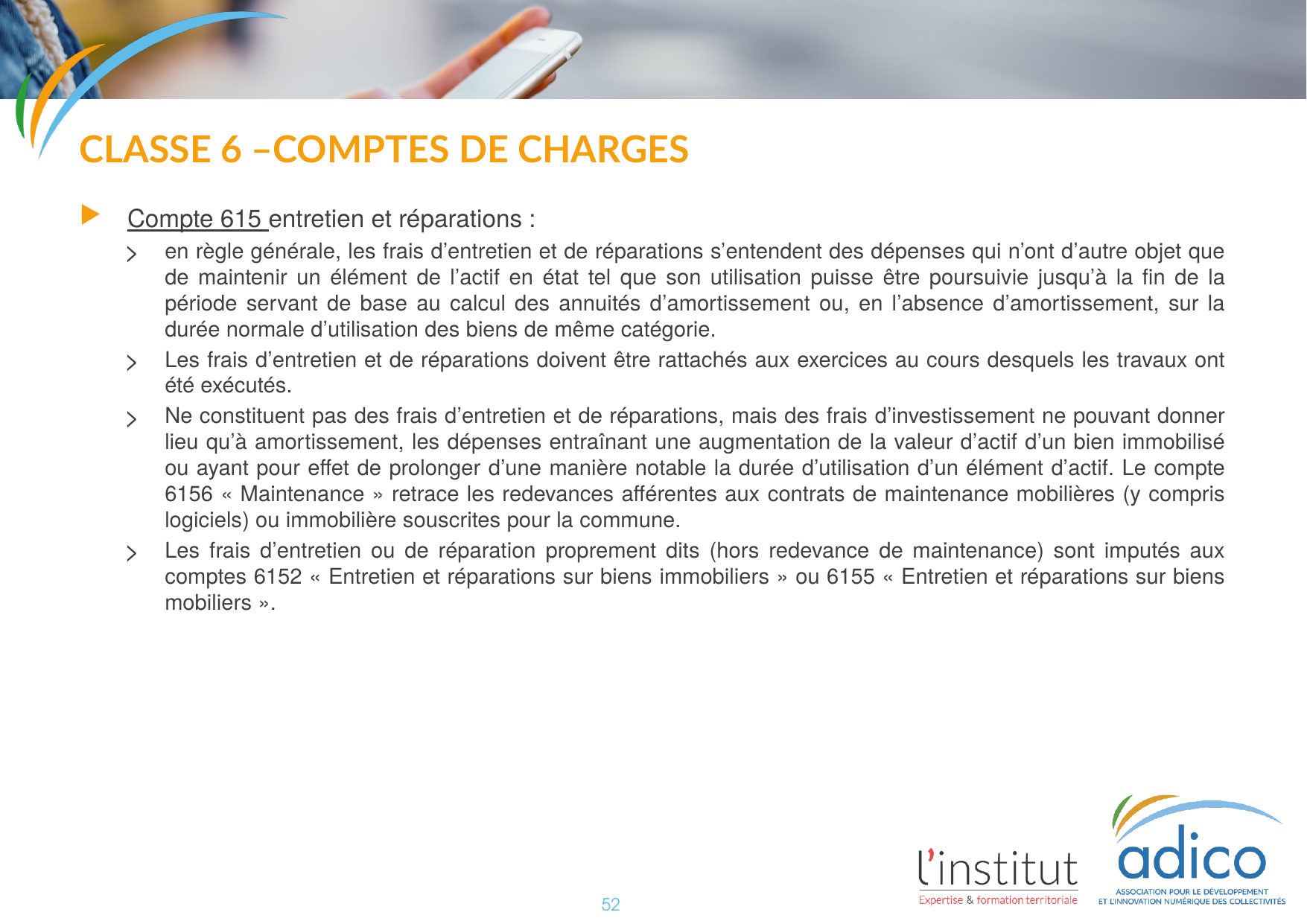

# Classe 6 –comptes de charges
Compte 615 entretien et réparations :
en règle générale, les frais d’entretien et de réparations s’entendent des dépenses qui n’ont d’autre objet que de maintenir un élément de l’actif en état tel que son utilisation puisse être poursuivie jusqu’à la fin de la période servant de base au calcul des annuités d’amortissement ou, en l’absence d’amortissement, sur la durée normale d’utilisation des biens de même catégorie.
Les frais d’entretien et de réparations doivent être rattachés aux exercices au cours desquels les travaux ont été exécutés.
Ne constituent pas des frais d’entretien et de réparations, mais des frais d’investissement ne pouvant donner lieu qu’à amortissement, les dépenses entraînant une augmentation de la valeur d’actif d’un bien immobilisé ou ayant pour effet de prolonger d’une manière notable la durée d’utilisation d’un élément d’actif. Le compte 6156 « Maintenance » retrace les redevances afférentes aux contrats de maintenance mobilières (y compris logiciels) ou immobilière souscrites pour la commune.
Les frais d’entretien ou de réparation proprement dits (hors redevance de maintenance) sont imputés aux comptes 6152 « Entretien et réparations sur biens immobiliers » ou 6155 « Entretien et réparations sur biens mobiliers ».